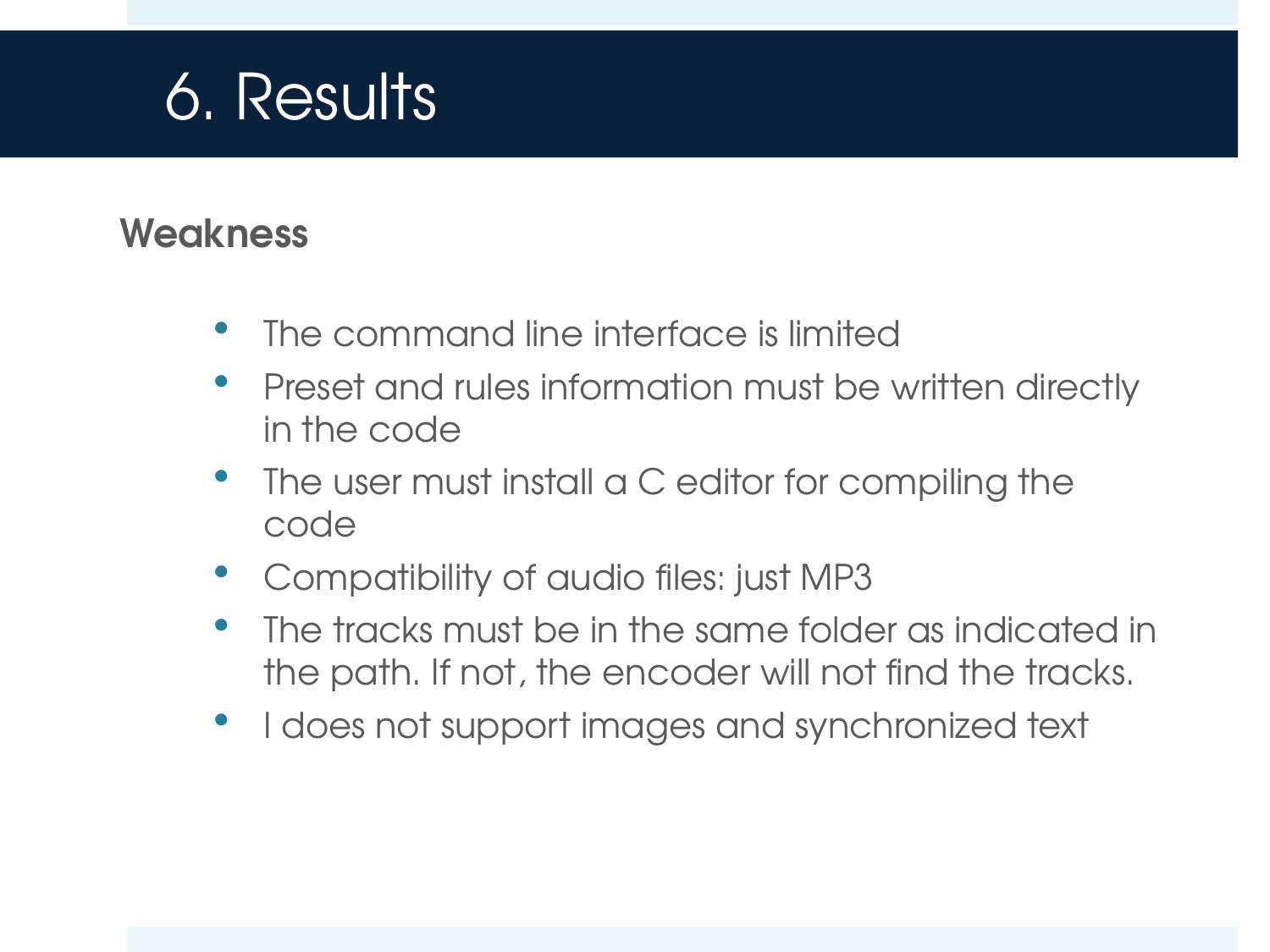

# 6. Results
Weakness

The command line interface is limited
Preset and rules information must be written directly in the code
The user must install a C editor for compiling the code
Compatibility of audio files: just MP3
The tracks must be in the same folder as indicated in the path. If not, the encoder will not find the tracks.
I does not support images and synchronized text